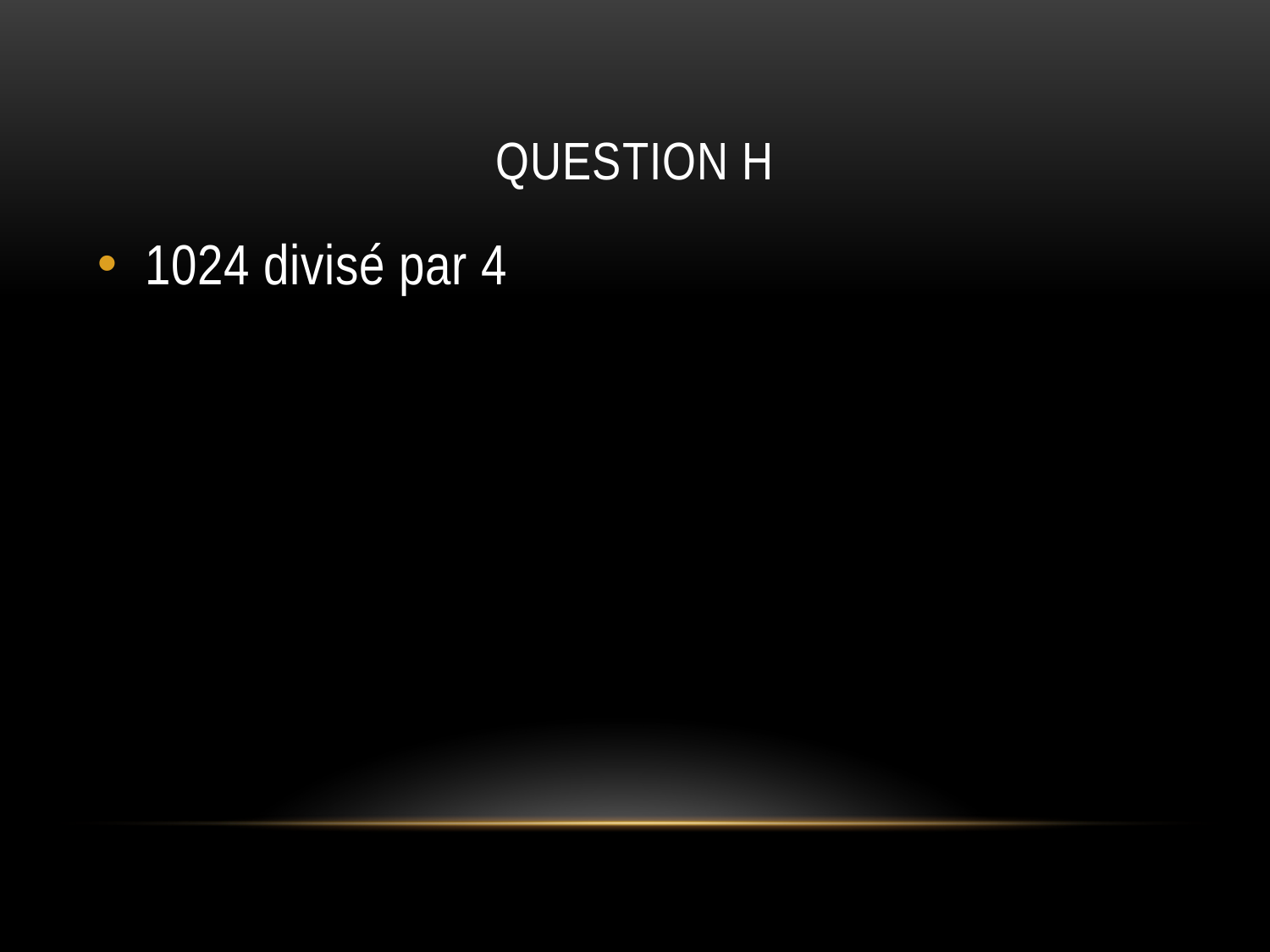

# QUESTION H
1024 divisé par 4